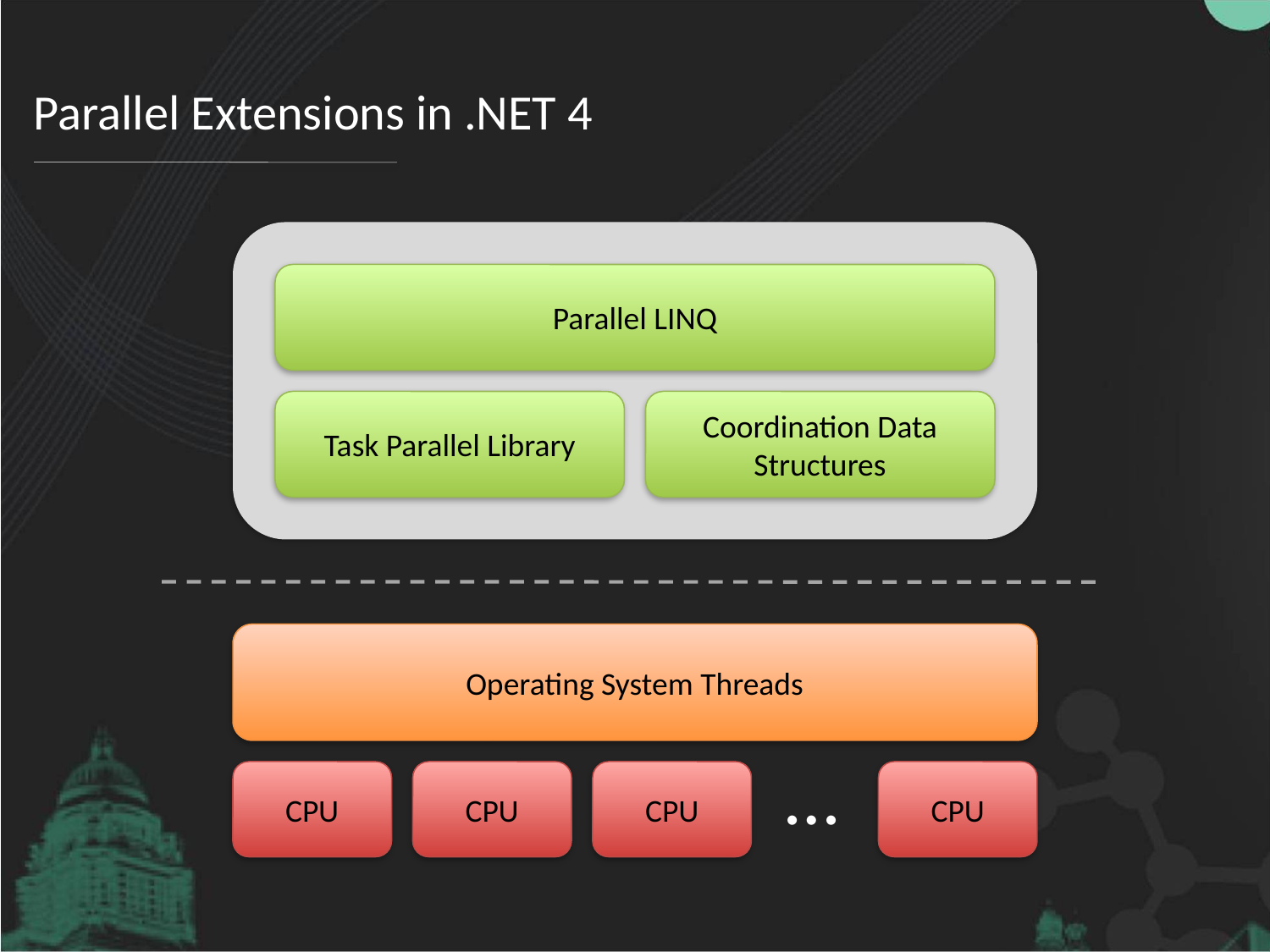

# Parallel Extensions in .NET 4

Parallel LINQ
Task Parallel Library
Coordination Data Structures
Operating System Threads
…
CPU
CPU
CPU
CPU